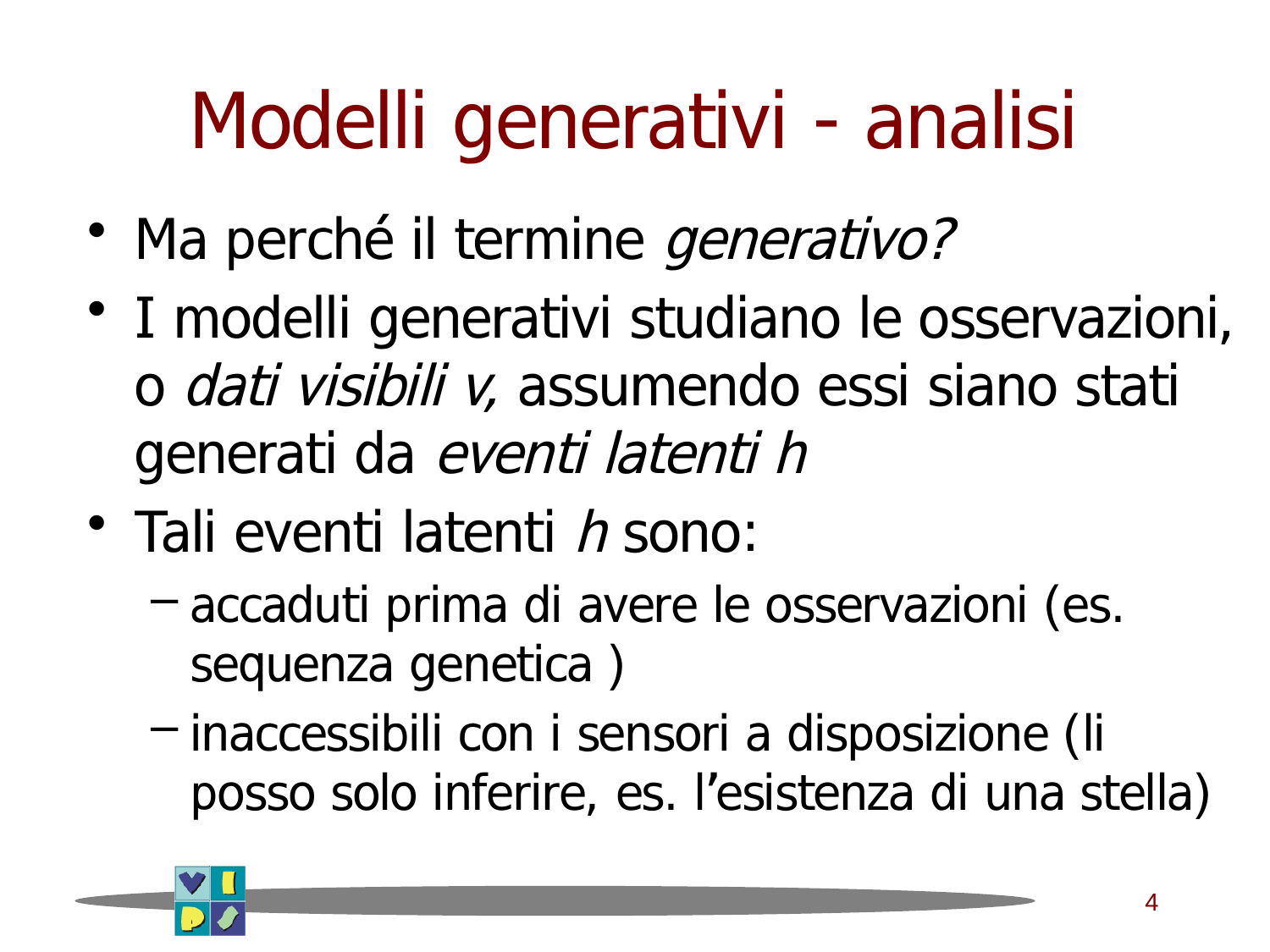

# Modelli generativi - analisi
Ma perché il termine generativo?
I modelli generativi studiano le osservazioni, o dati visibili v, assumendo essi siano stati generati da eventi latenti h
Tali eventi latenti h sono:
accaduti prima di avere le osservazioni (es. sequenza genetica )
inaccessibili con i sensori a disposizione (li posso solo inferire, es. l’esistenza di una stella)

4